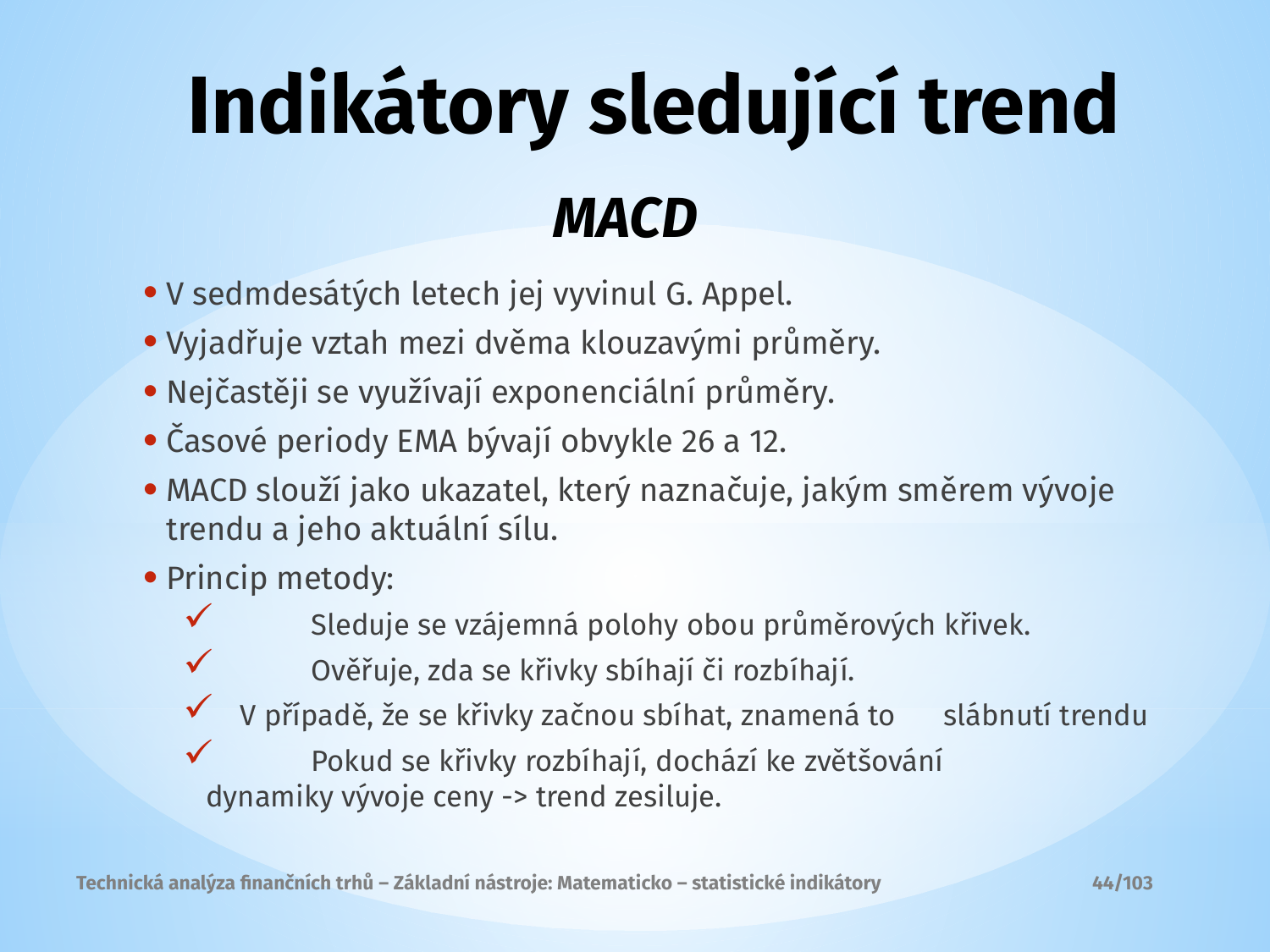

# Indikátory sledující trend
MACD
V sedmdesátých letech jej vyvinul G. Appel.
Vyjadřuje vztah mezi dvěma klouzavými průměry.
Nejčastěji se využívají exponenciální průměry.
Časové periody EMA bývají obvykle 26 a 12.
MACD slouží jako ukazatel, který naznačuje, jakým směrem vývoje trendu a jeho aktuální sílu.
Princip metody:
	Sleduje se vzájemná polohy obou průměrových křivek.
	Ověřuje, zda se křivky sbíhají či rozbíhají.
    V případě, že se křivky začnou sbíhat, znamená to 	slábnutí trendu
 	Pokud se křivky rozbíhají, dochází ke zvětšování 	dynamiky vývoje ceny -> trend zesiluje.
Technická analýza finančních trhů – Základní nástroje: Matematicko – statistické indikátory		44/103